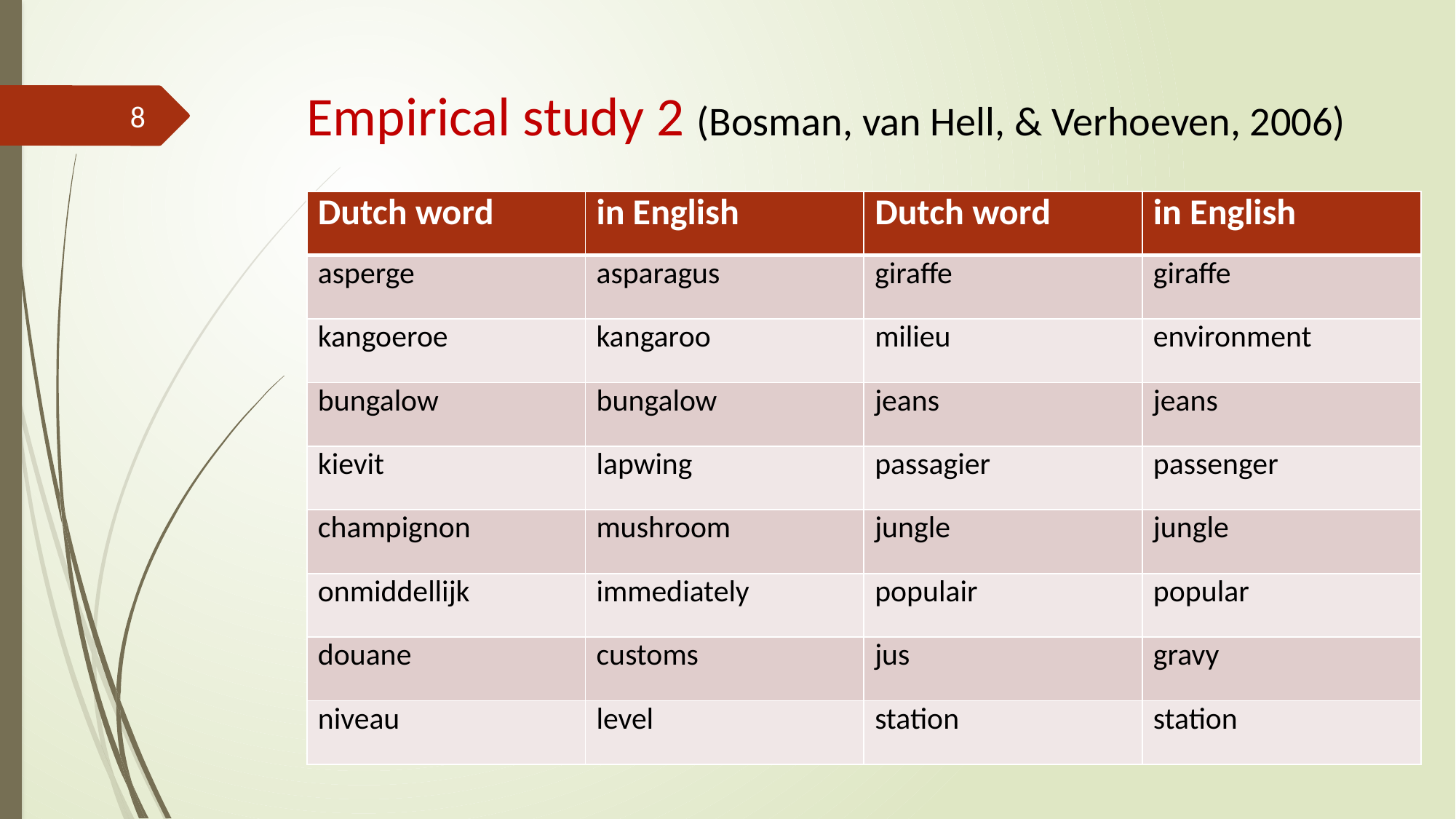

# Empirical study 2 (Bosman, van Hell, & Verhoeven, 2006)
8
| Dutch word | in English | Dutch word | in English |
| --- | --- | --- | --- |
| asperge | asparagus | giraffe | giraffe |
| kangoeroe | kangaroo | milieu | environment |
| bungalow | bungalow | jeans | jeans |
| kievit | lapwing | passagier | passenger |
| champignon | mushroom | jungle | jungle |
| onmiddellijk | immediately | populair | popular |
| douane | customs | jus | gravy |
| niveau | level | station | station |